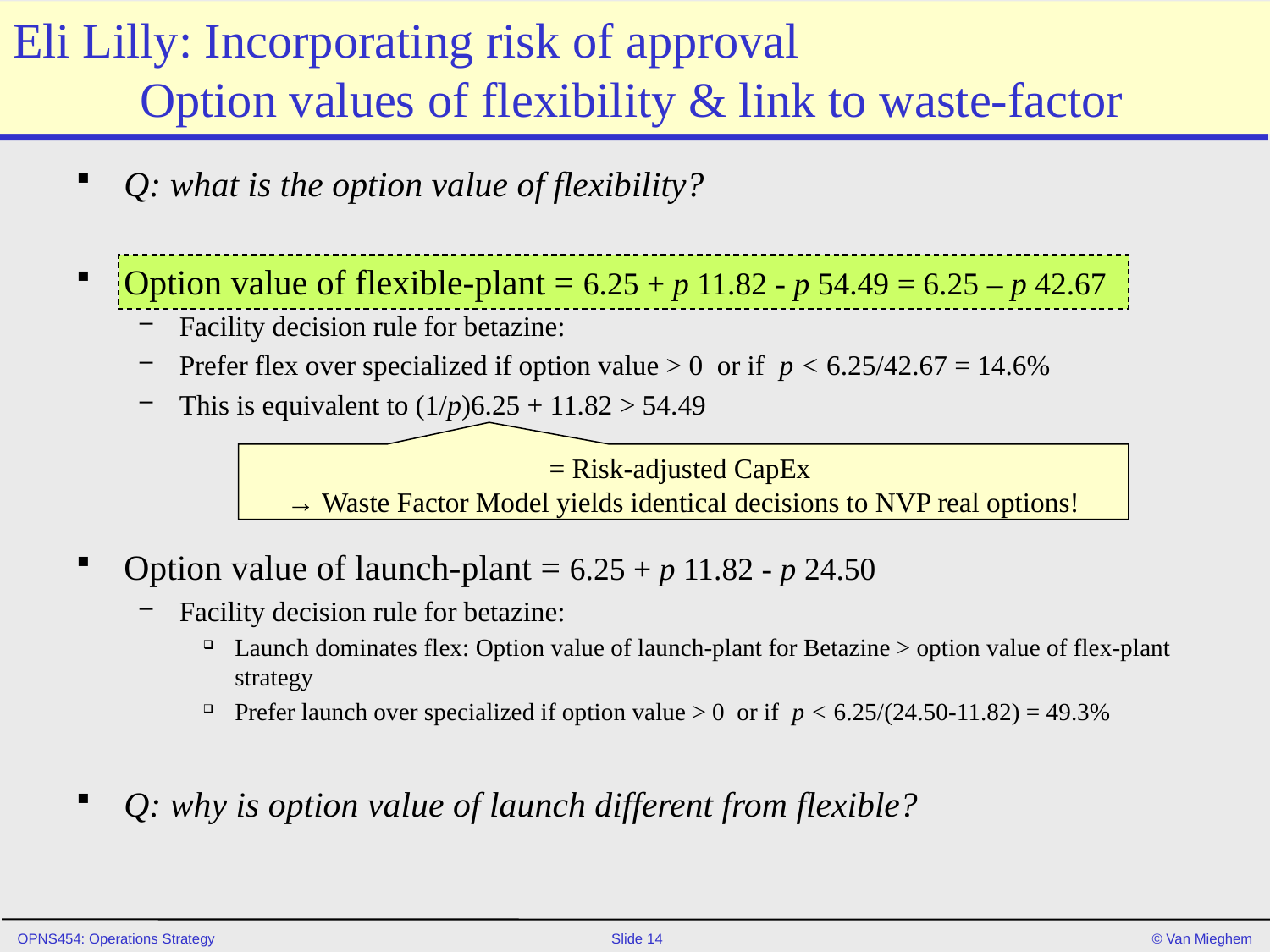

# Eli Lilly: Incorporating risk of approval Option values of flexibility & link to waste-factor
Q: what is the option value of flexibility?

Option value of flexible-plant = 6.25 + p 11.82 - p 54.49 = 6.25 – p 42.67
Facility decision rule for betazine:
Prefer flex over specialized if option value > 0  or if  p < 6.25/42.67 = 14.6%
This is equivalent to (1/p)6.25 + 11.82 > 54.49

Option value of launch-plant = 6.25 + p 11.82 - p 24.50
Facility decision rule for betazine:
Launch dominates flex: Option value of launch-plant for Betazine > option value of flex-plant strategy
Prefer launch over specialized if option value > 0  or if  p < 6.25/(24.50-11.82) = 49.3%

Q: why is option value of launch different from flexible?

= Risk-adjusted CapEx
→ Waste Factor Model yields identical decisions to NVP real options!